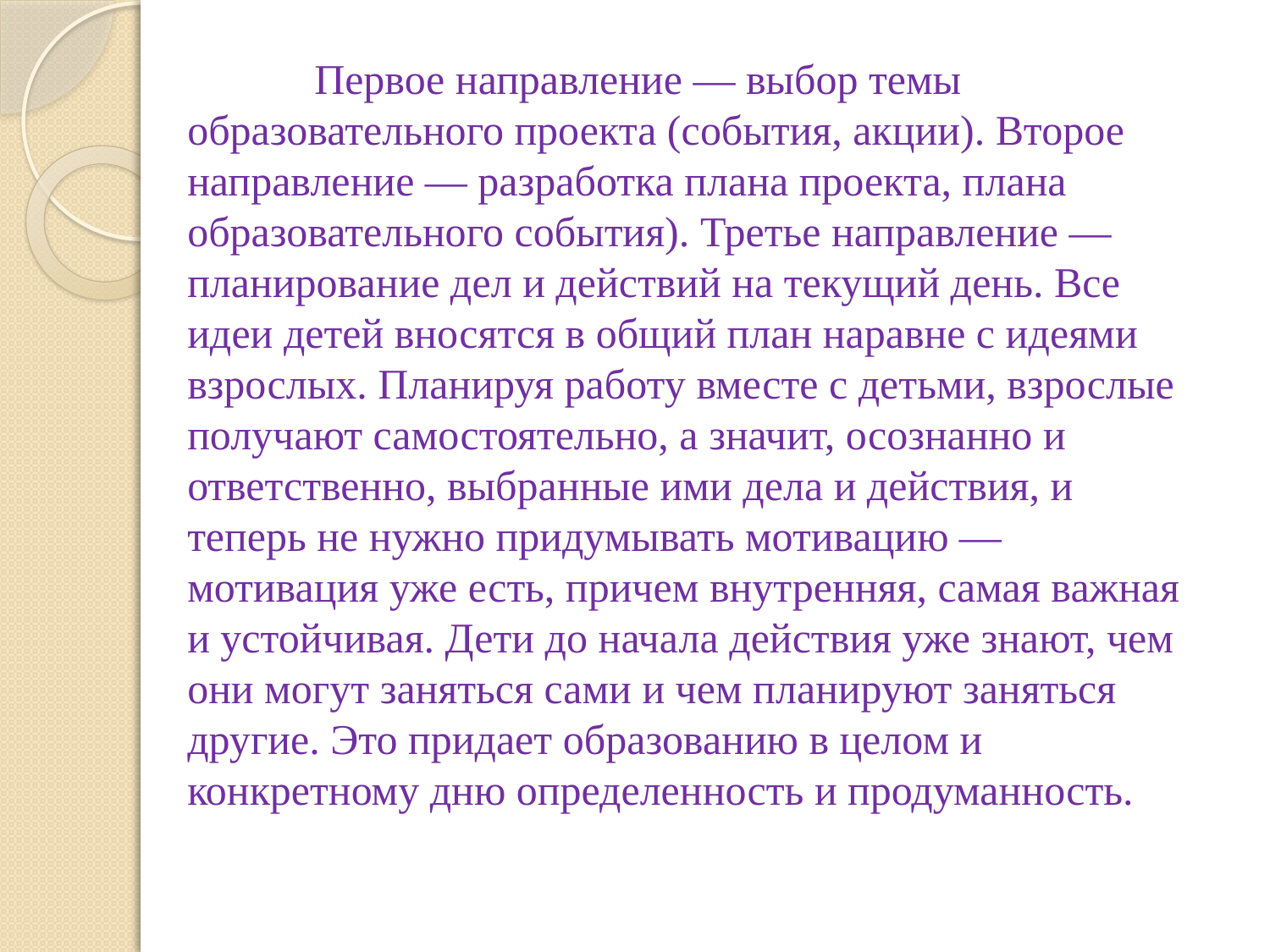

Первое направление — выбор темы образовательного проекта (события, акции). Второе направление — разработка плана проекта, плана образовательного события). Третье направление — планирование дел и действий на текущий день. Все идеи детей вносятся в общий план наравне с идеями взрослых. Планируя работу вместе с детьми, взрослые получают самостоятельно, а значит, осознанно и ответственно, выбранные ими дела и действия, и теперь не нужно придумывать мотивацию — мотивация уже есть, причем внутренняя, самая важная и устойчивая. Дети до начала действия уже знают, чем они могут заняться сами и чем планируют заняться другие. Это придает образованию в целом и конкретному дню определенность и продуманность.